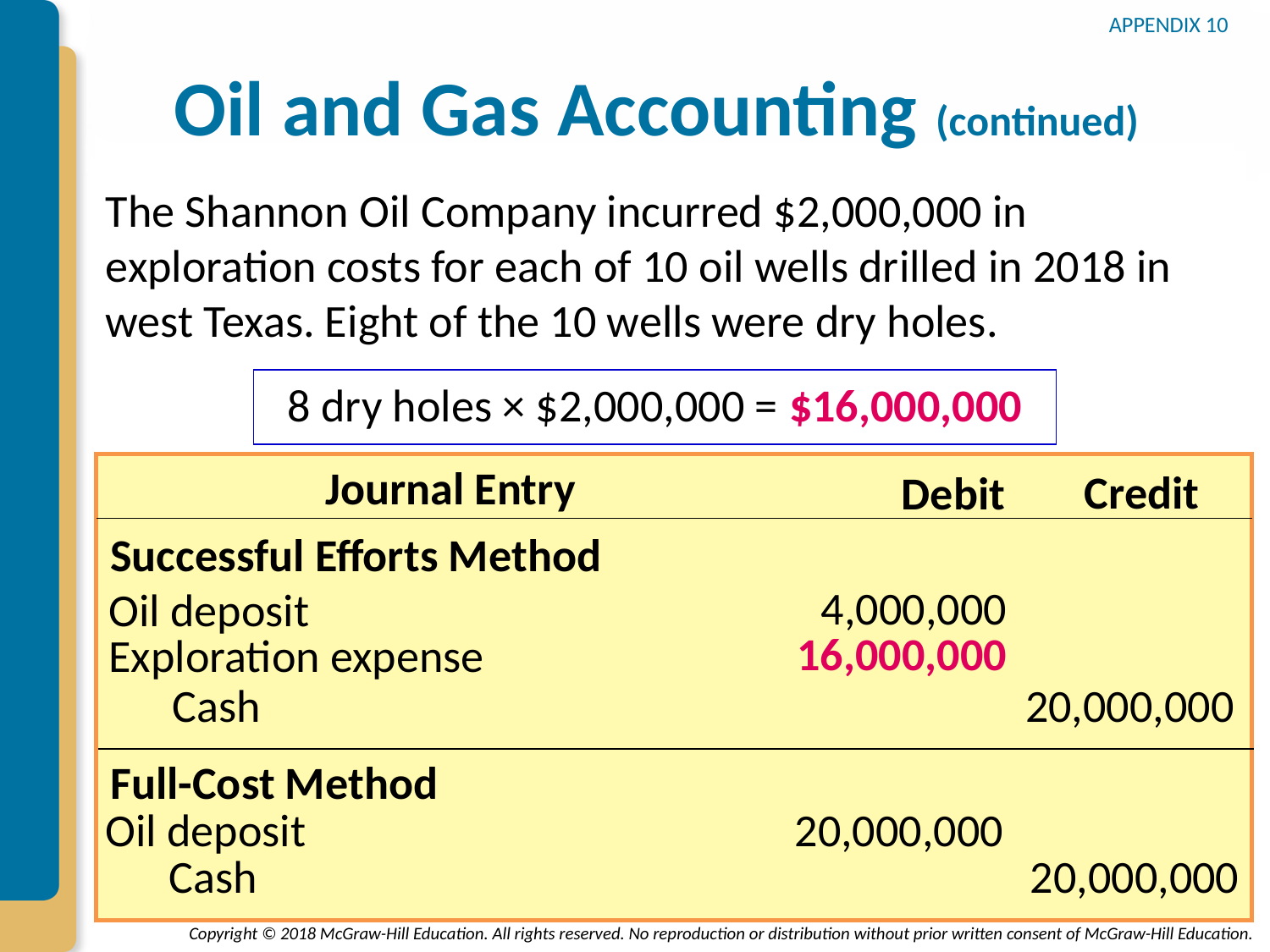

APPENDIX 10
# Oil and Gas Accounting (continued)
The Shannon Oil Company incurred $2,000,000 in exploration costs for each of 10 oil wells drilled in 2018 in west Texas. Eight of the 10 wells were dry holes.

8 dry holes × $2,000,000 = $16,000,000
Journal Entry

Credit
Debit
Successful Efforts Method
4,000,000
Oil deposit
16,000,000
Exploration expense
Cash
20,000,000
Full-Cost Method
Oil deposit
20,000,000
Cash
20,000,000